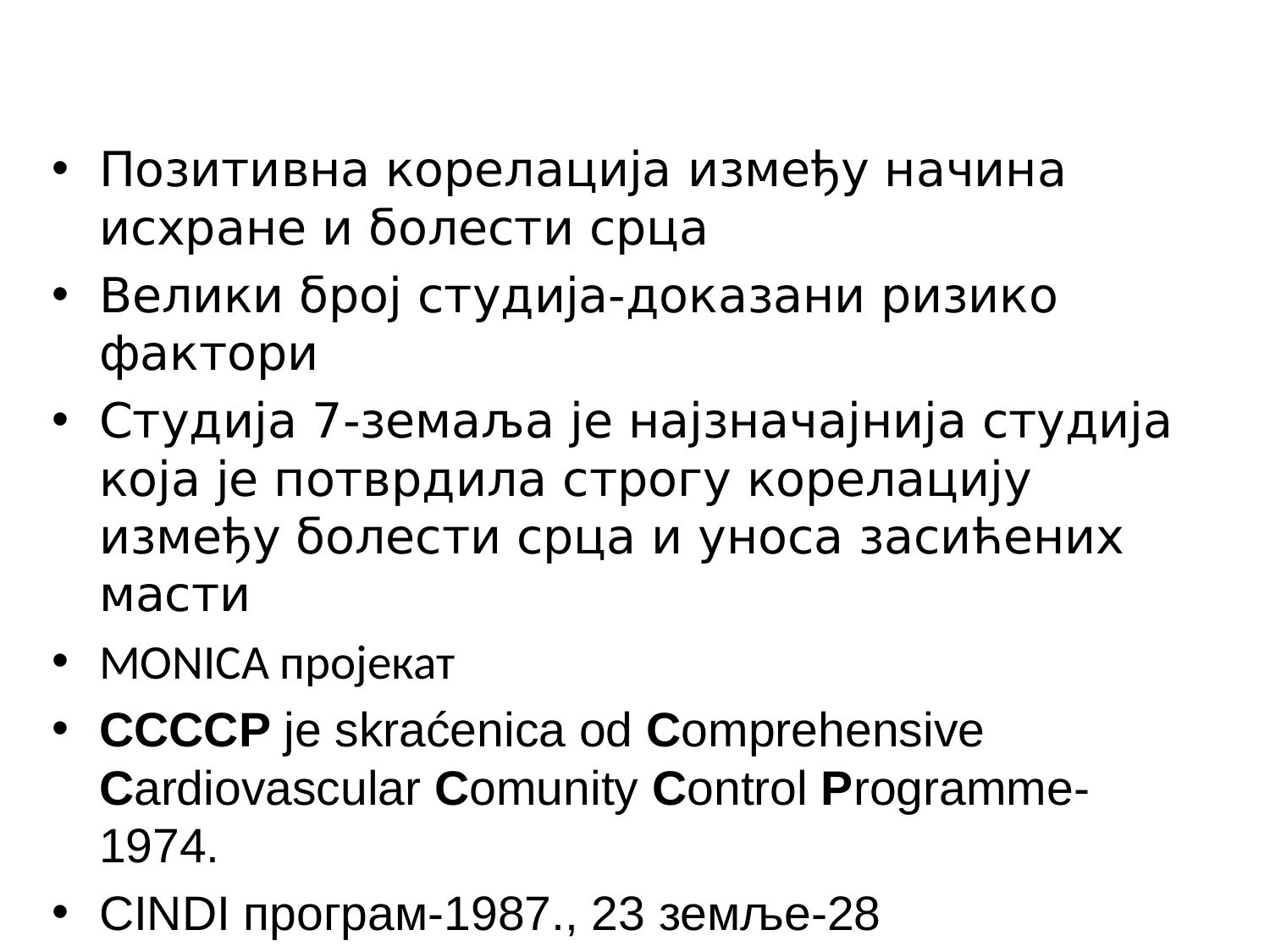

Позитивна корелација између начина исхране и болести срца
Велики број студија-доказани ризико фактори
Студија 7-земаља је најзначајнија студија која је потврдила строгу корелацију између болести срца и уноса засићених масти
MONICA пројекат
CCCCP je skraćenica od Comprehensive Cardiovascular Comunity Control Programme-1974.
CINDI програм-1987., 23 земље-28